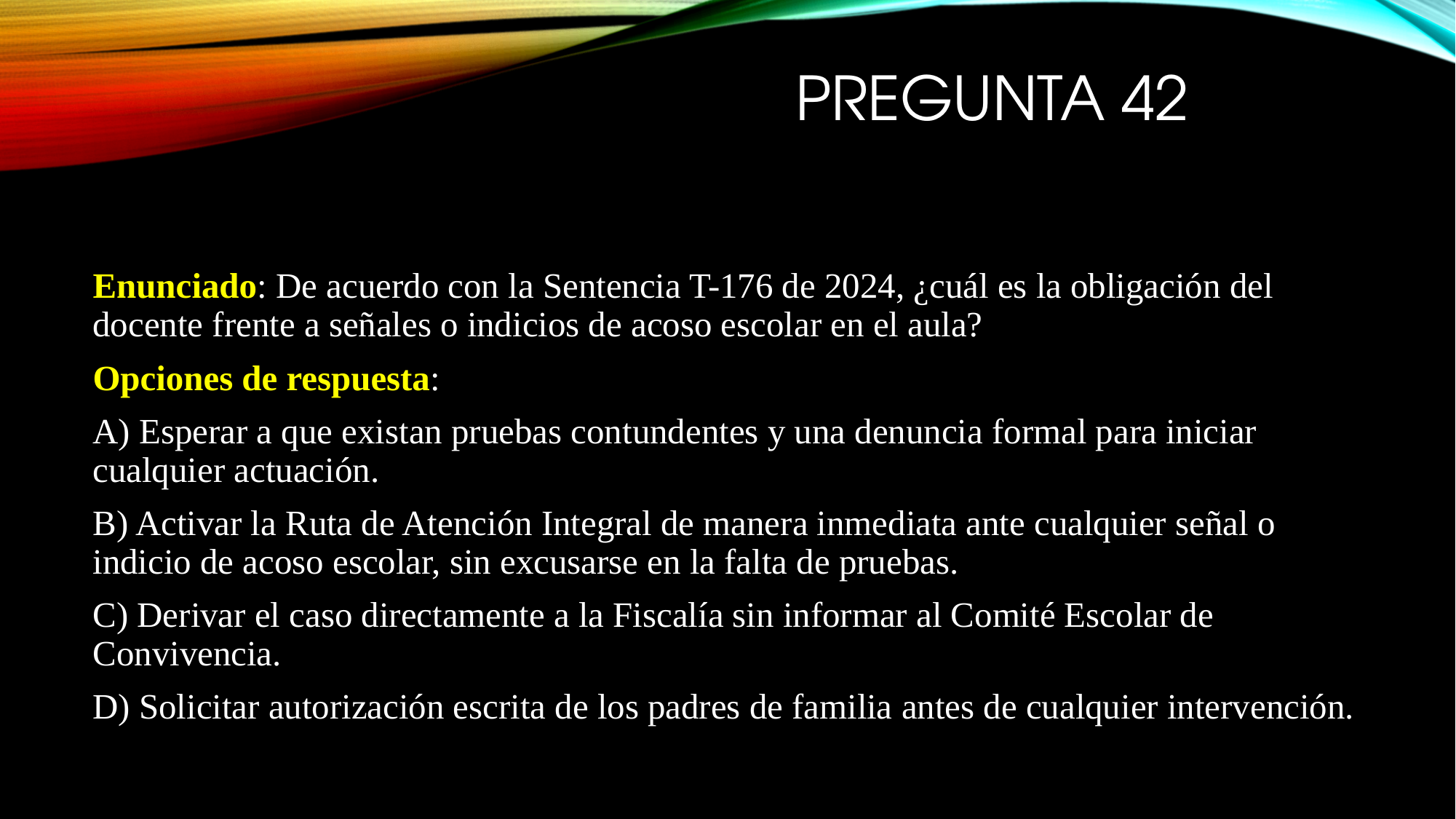

# PREGUNTA 42
Enunciado: De acuerdo con la Sentencia T-176 de 2024, ¿cuál es la obligación del docente frente a señales o indicios de acoso escolar en el aula?
Opciones de respuesta:
A) Esperar a que existan pruebas contundentes y una denuncia formal para iniciar cualquier actuación.
B) Activar la Ruta de Atención Integral de manera inmediata ante cualquier señal o indicio de acoso escolar, sin excusarse en la falta de pruebas.
C) Derivar el caso directamente a la Fiscalía sin informar al Comité Escolar de Convivencia.
D) Solicitar autorización escrita de los padres de familia antes de cualquier intervención.